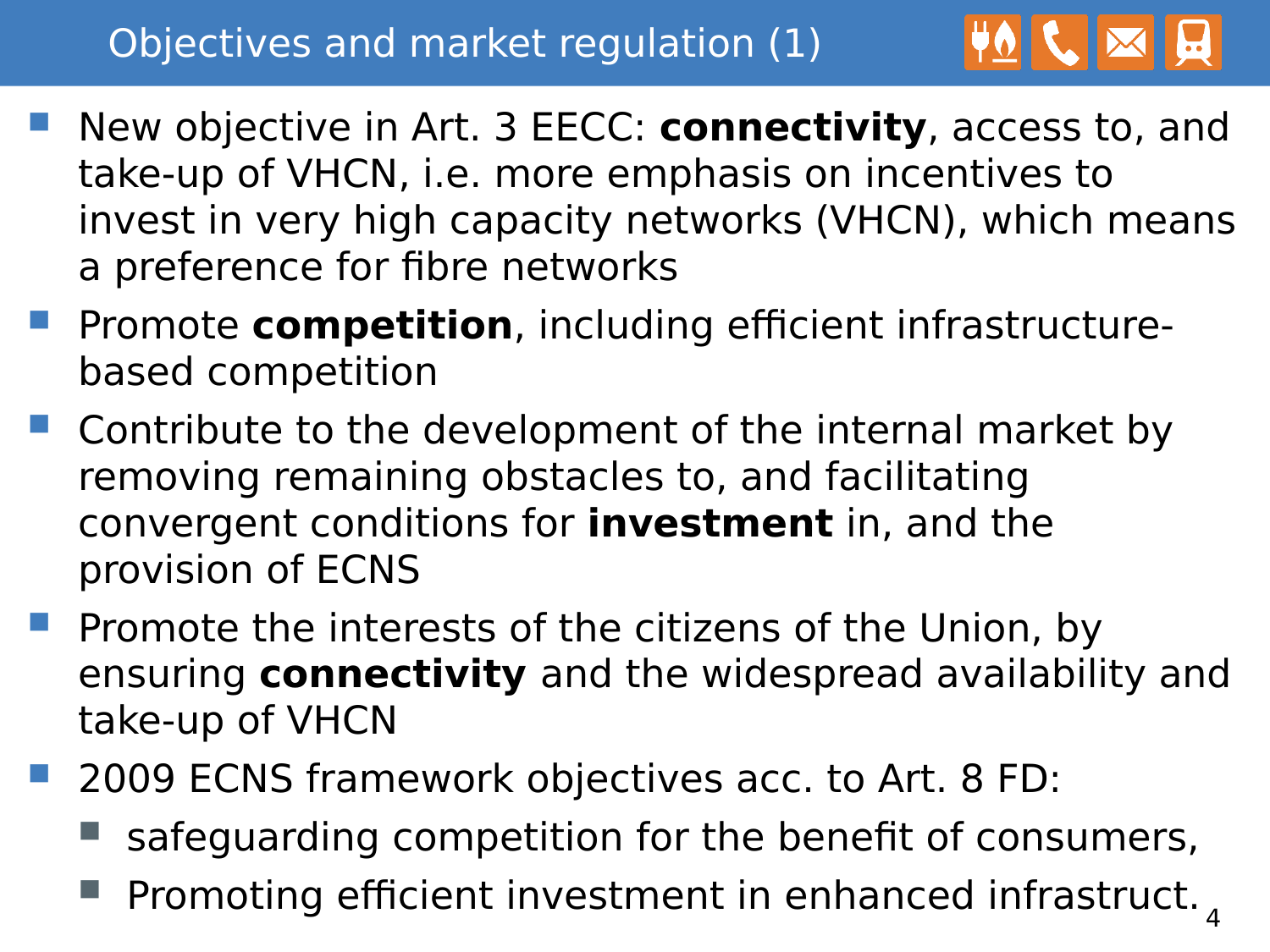

# Objectives and market regulation (1)
New objective in Art. 3 EECC: connectivity, access to, and take-up of VHCN, i.e. more emphasis on incentives to invest in very high capacity networks (VHCN), which means a preference for fibre networks
Promote competition, including efficient infrastructure-based competition
Contribute to the development of the internal market by removing remaining obstacles to, and facilitating convergent conditions for investment in, and the provision of ECNS
Promote the interests of the citizens of the Union, by ensuring connectivity and the widespread availability and take-up of VHCN
2009 ECNS framework objectives acc. to Art. 8 FD:
safeguarding competition for the benefit of consumers,
Promoting efficient investment in enhanced infrastruct.

4